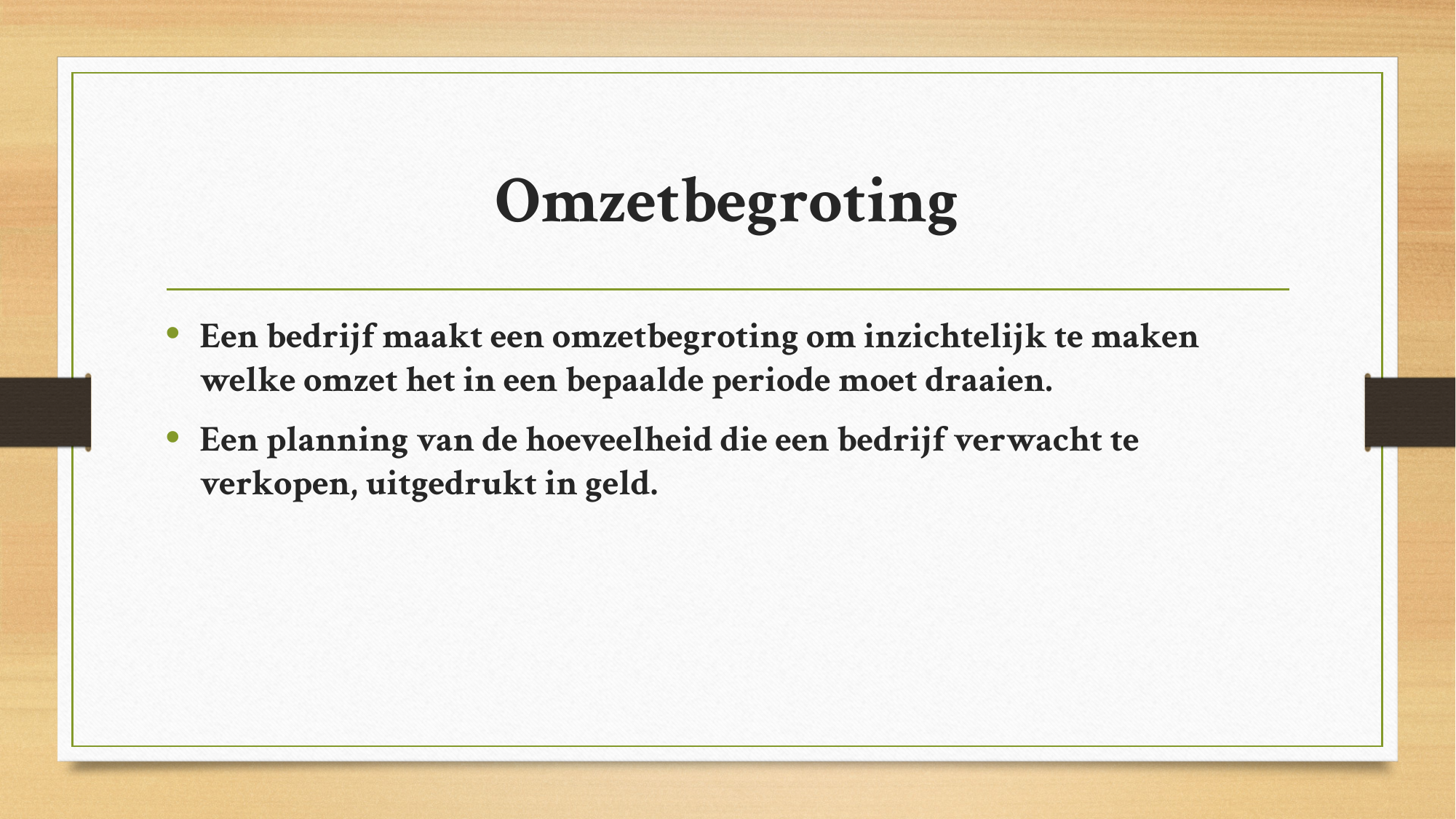

# Omzetbegroting
Een bedrijf maakt een omzetbegroting om inzichtelijk te maken welke omzet het in een bepaalde periode moet draaien.
Een planning van de hoeveelheid die een bedrijf verwacht te verkopen, uitgedrukt in geld.